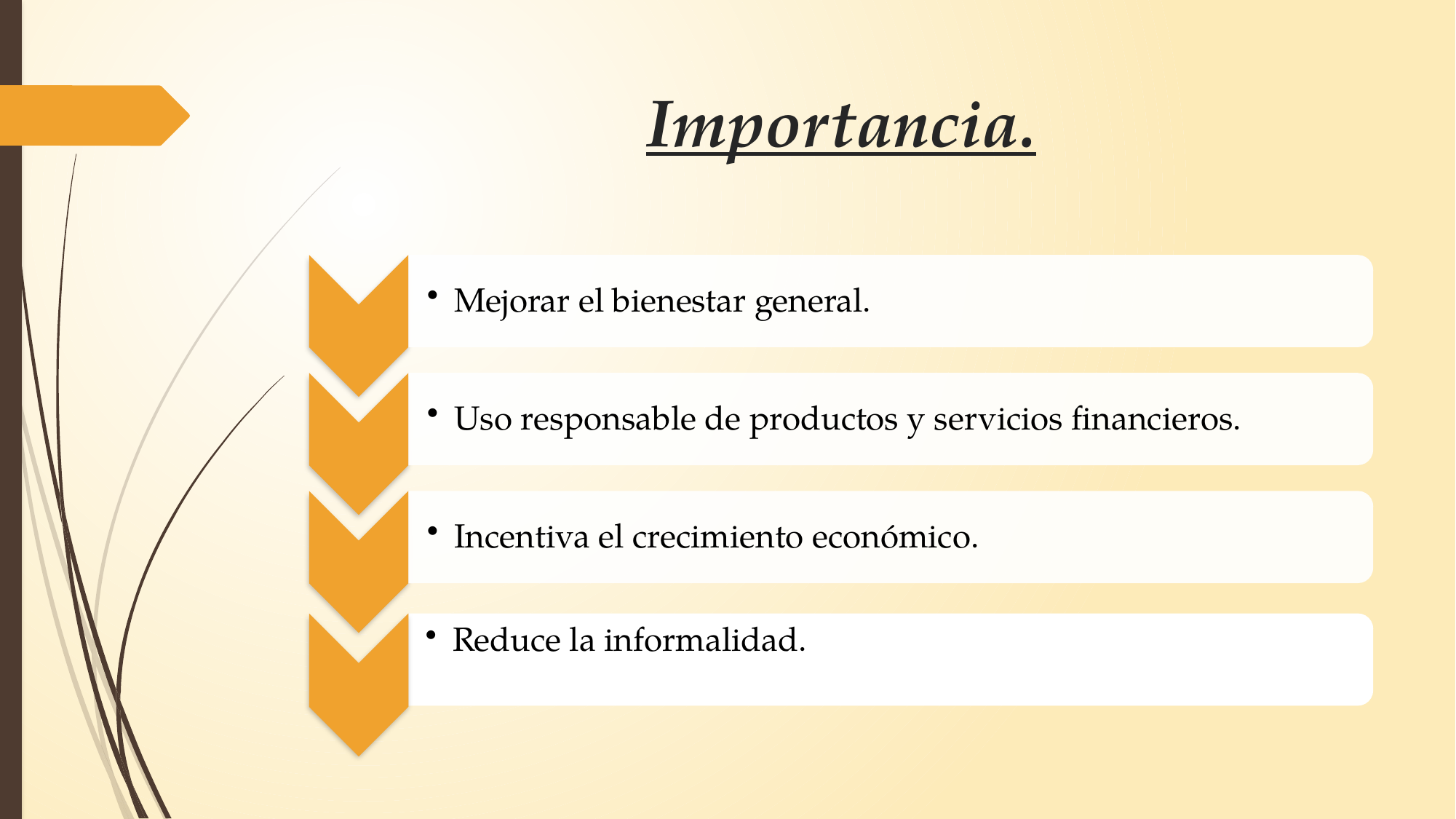

# Importancia.

Mejorar el bienestar general.

Uso responsable de productos y servicios financieros.

Incentiva el crecimiento económico.

Reduce la informalidad.